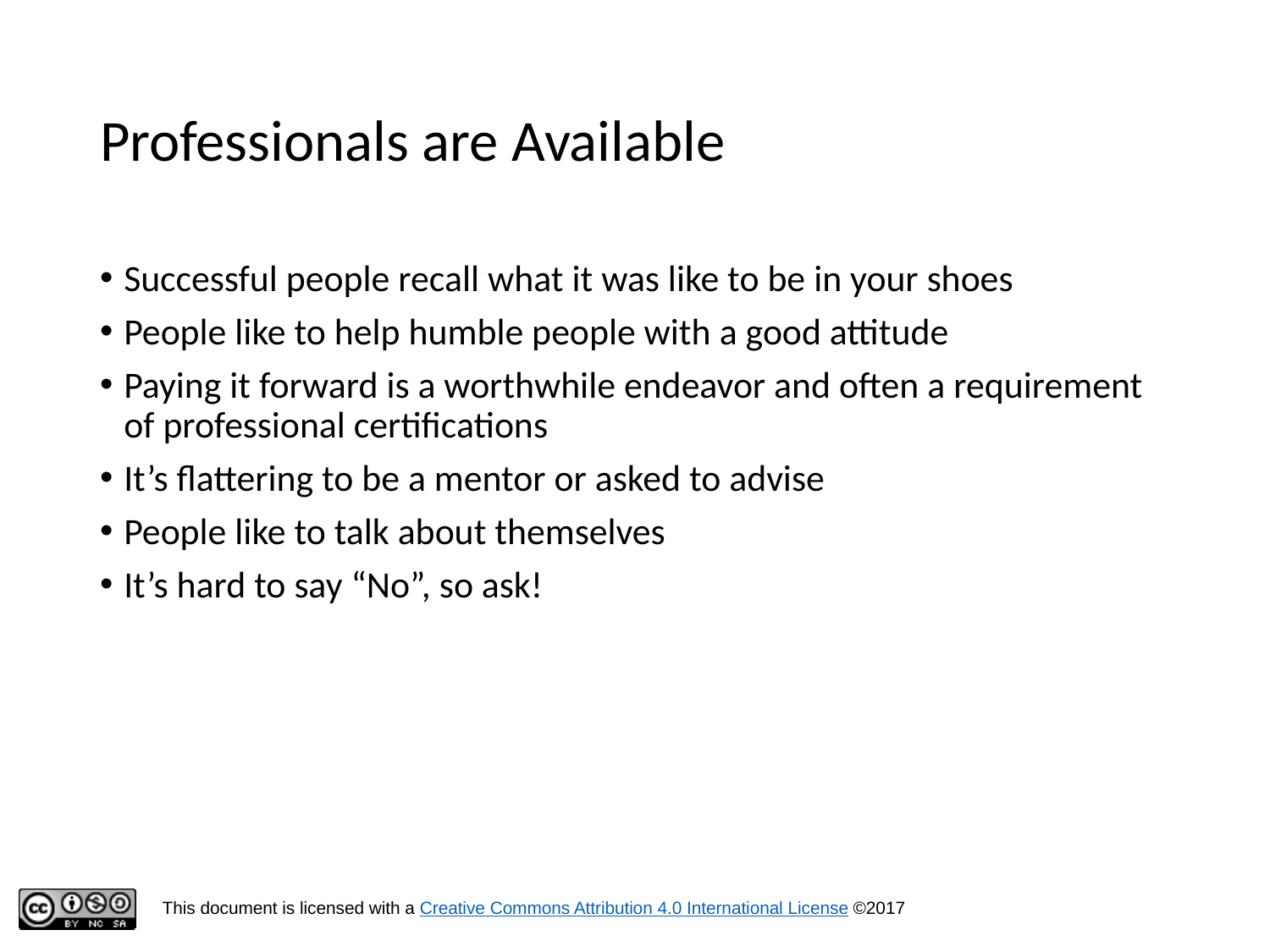

# Professionals are Available
Successful people recall what it was like to be in your shoes
People like to help humble people with a good attitude
Paying it forward is a worthwhile endeavor and often a requirement of professional certifications
It’s flattering to be a mentor or asked to advise
People like to talk about themselves
It’s hard to say “No”, so ask!